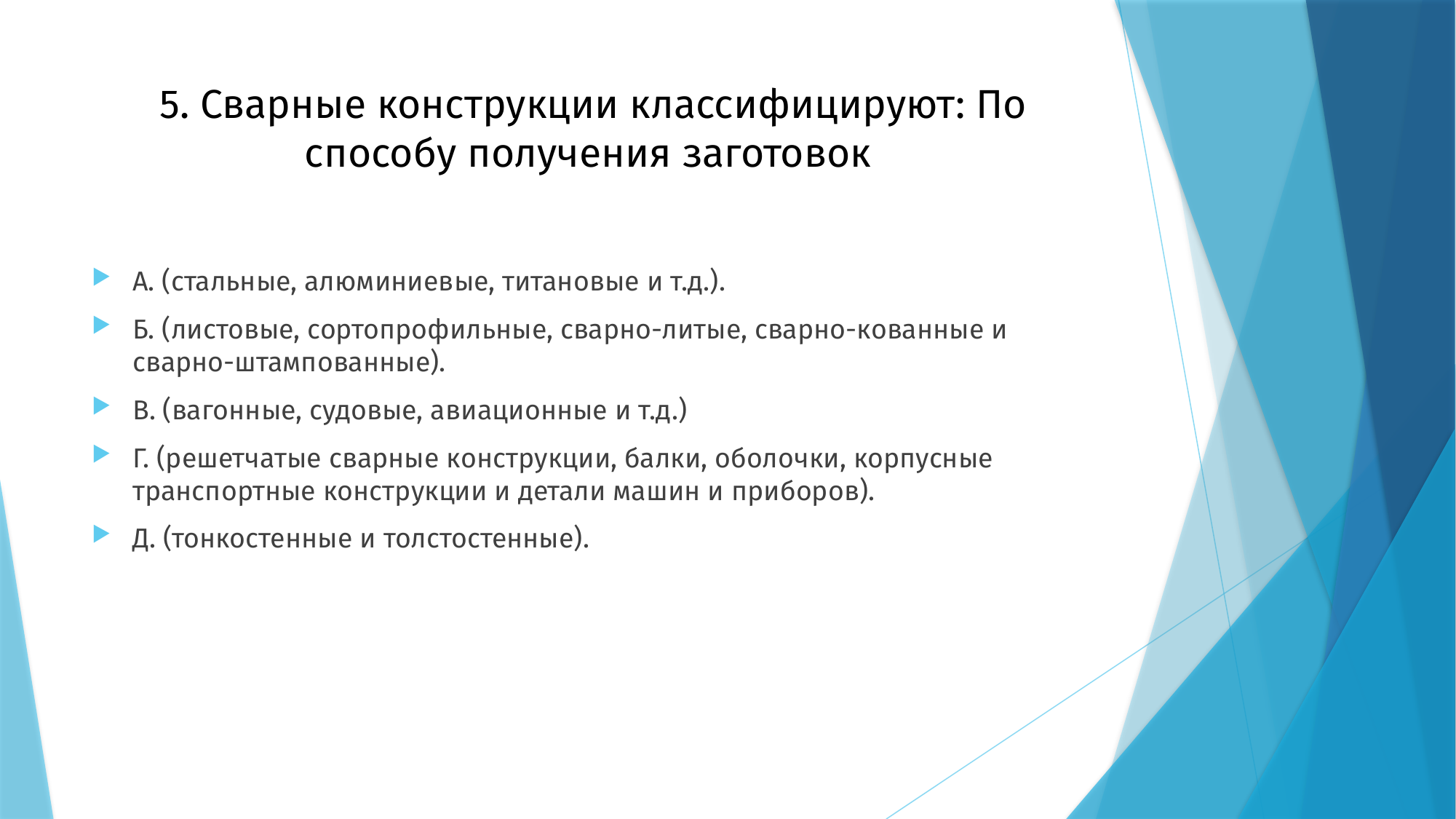

# 5. Сварные конструкции классифицируют: По способу получения заготовок
А. (стальные, алюминиевые, титановые и т.д.).
Б. (листовые, сортопрофильные, сварно-литые, сварно-кованные и сварно-штампованные).
В. (вагонные, судовые, авиационные и т.д.)
Г. (решетчатые сварные конструкции, балки, оболочки, корпусные транспортные конструкции и детали машин и приборов).
Д. (тонкостенные и толстостенные).